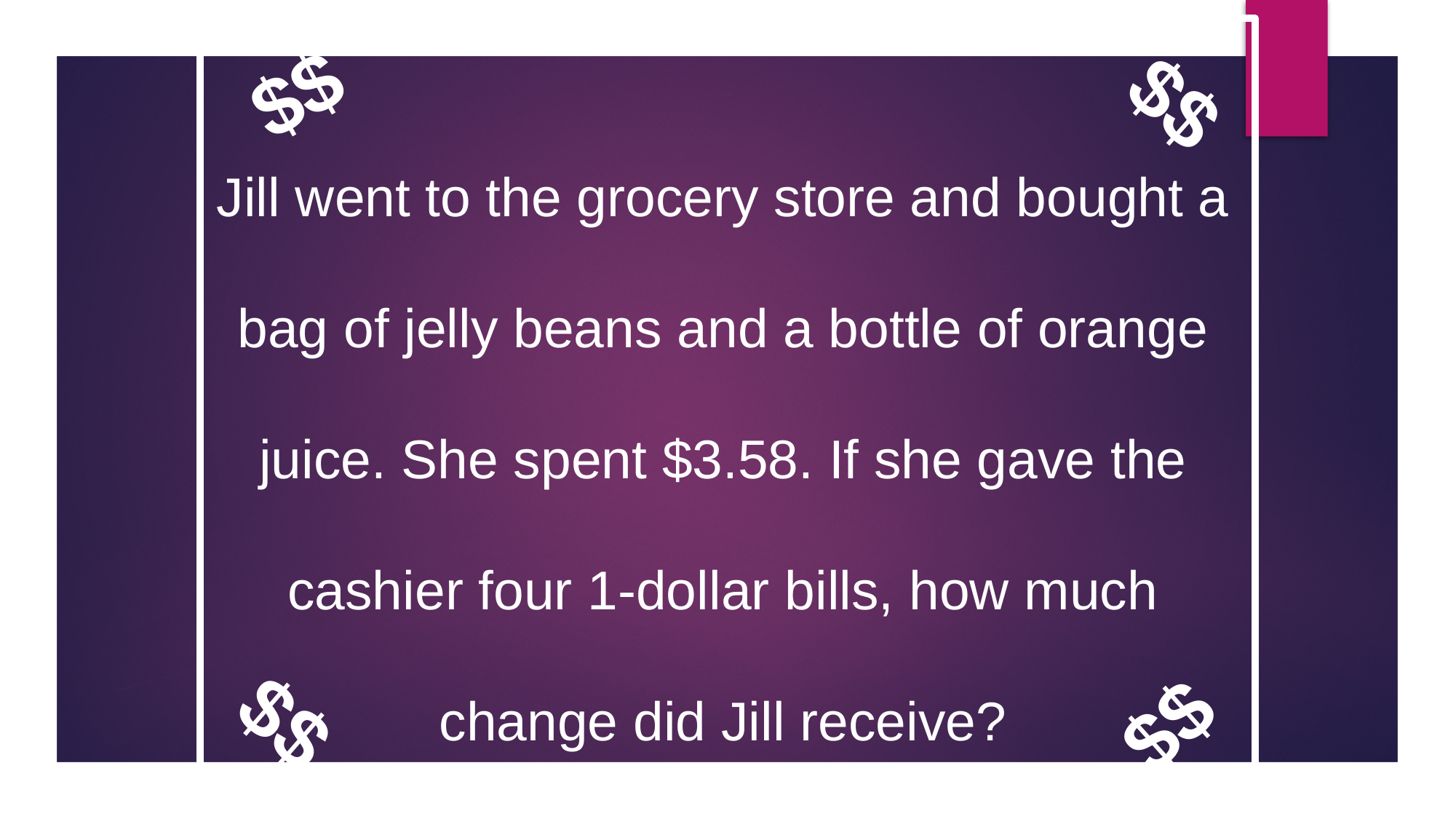

$$
$$
Jill went to the grocery store and bought a bag of jelly beans and a bottle of orange juice. She spent $3.58. If she gave the cashier four 1-dollar bills, how much change did Jill receive?
$$
$$